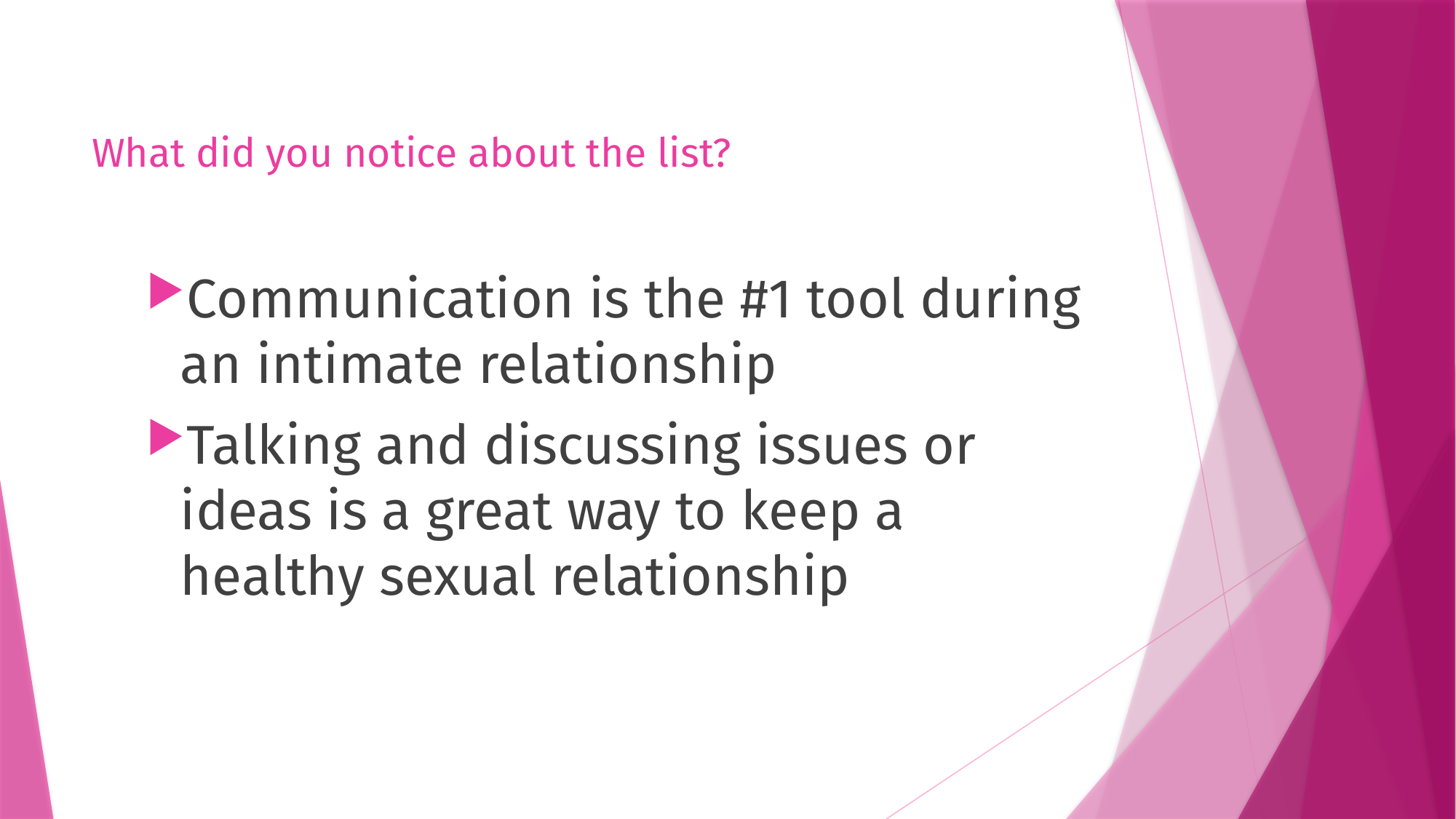

# What did you notice about the list?

Communication is the #1 tool during an intimate relationship
Talking and discussing issues or ideas is a great way to keep a healthy sexual relationship